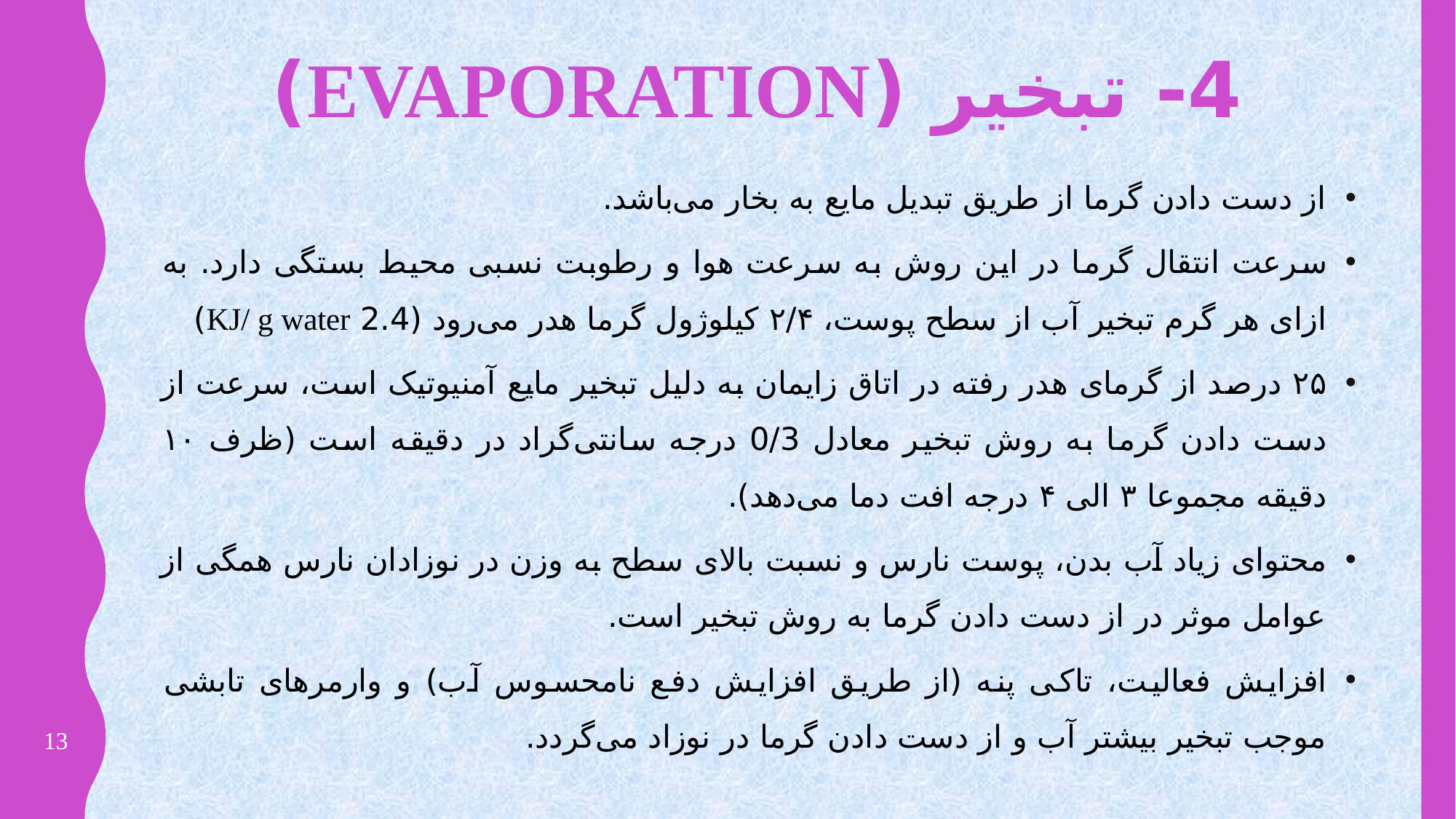

# 4- تبخیر (Evaporation)
از دست دادن گرما از طریق تبدیل مایع به بخار می‌باشد.
سرعت انتقال گرما در این روش به سرعت هوا و رطوبت نسبی محیط بستگی دارد. به ازای هر گرم تبخیر آب از سطح پوست، ۲/۴ کیلوژول گرما هدر می‌رود (2.4 KJ/ g water)
۲۵ درصد از گرمای هدر رفته در اتاق زایمان به دلیل تبخیر مایع آمنیوتیک است، سرعت از دست دادن گرما به روش تبخیر معادل 3‏/0 درجه سانتی‌گراد در دقیقه است (ظرف ۱۰ دقیقه مجموعا ۳ الی ۴ درجه افت دما می‌دهد).
محتوای زیاد آب بدن، پوست نارس و نسبت بالای سطح به وزن در نوزادان نارس همگی از عوامل موثر در از دست دادن گرما به روش تبخیر است.
افزایش فعالیت، تاکی پنه (از طریق افزایش دفع نامحسوس آب) و وارمرهای تابشی موجب تبخیر بیشتر آب و از دست دادن گرما در نوزاد می‌گردد.
13